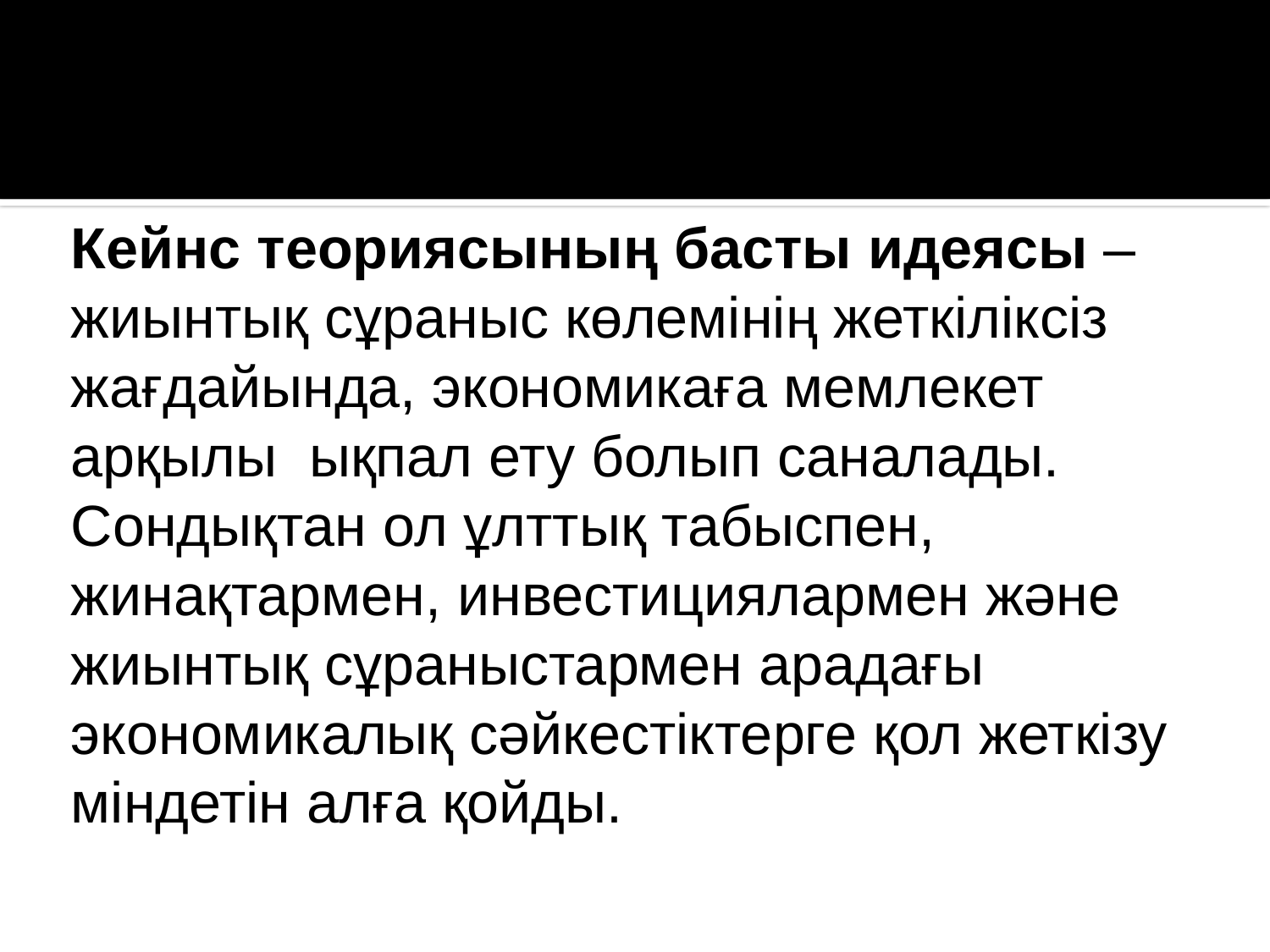

Кейнс теориясының басты идеясы – жиынтық сұраныс көлемінің жеткіліксіз жағдайында, экономикаға мемлекет арқылы  ықпал ету болып саналады. Сондықтан ол ұлттық табыспен, жинақтармен, инвестициялармен және жиынтық сұраныстармен арадағы экономикалық сәйкестіктерге қол жеткізу міндетін алға қойды.